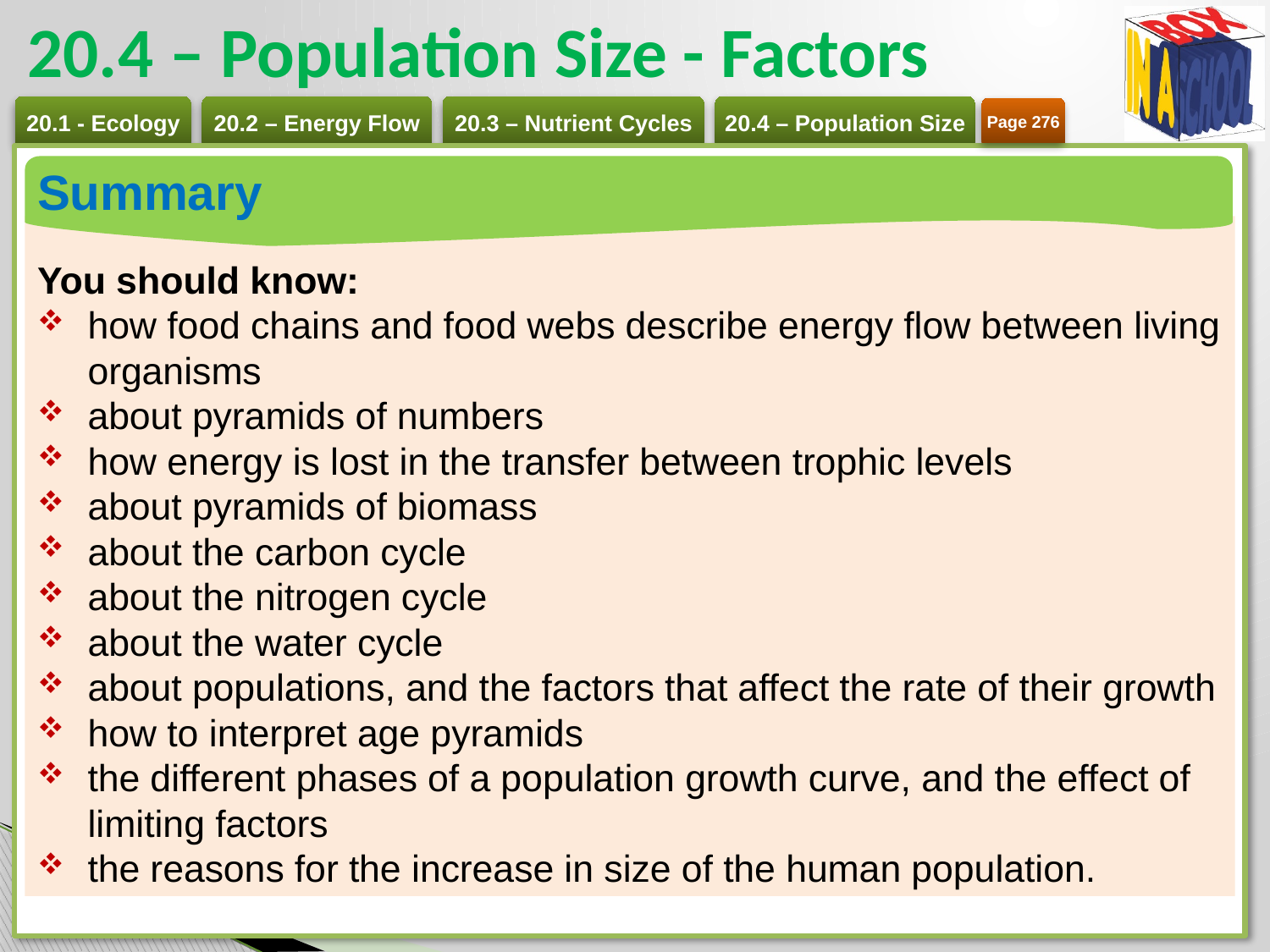

# 20.4 – Population Size - Factors
Page 276
Summary
You should know:
how food chains and food webs describe energy flow between living organisms
about pyramids of numbers
how energy is lost in the transfer between trophic levels
about pyramids of biomass
about the carbon cycle
about the nitrogen cycle
about the water cycle
about populations, and the factors that affect the rate of their growth
how to interpret age pyramids
the different phases of a population growth curve, and the effect of limiting factors
the reasons for the increase in size of the human population.